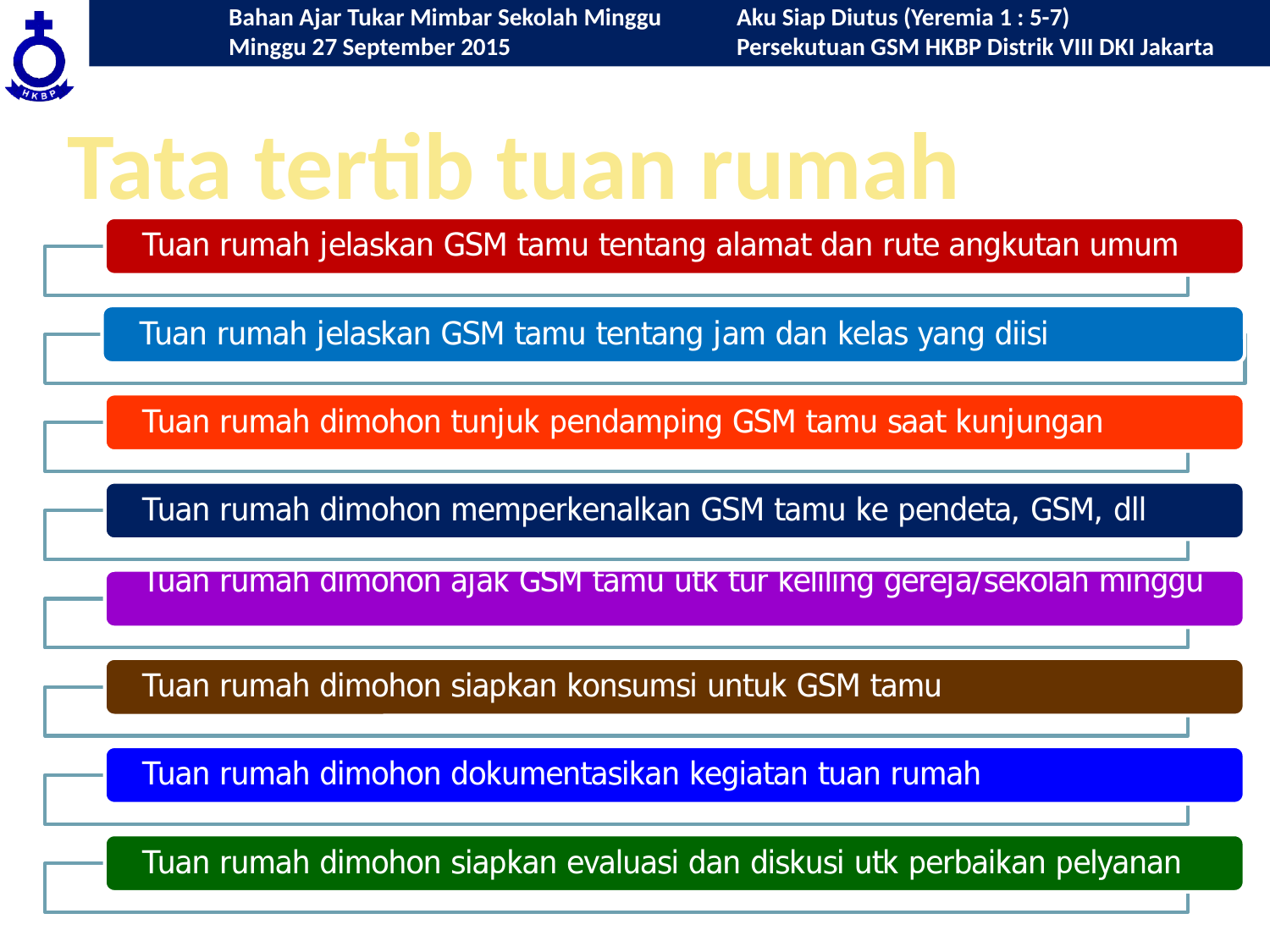

Tata tertib tuan rumah
Tuan rumah jelaskan GSM tamu tentang alamat dan rute angkutan umum
Tuan rumah jelaskan GSM tamu tentang jam dan kelas yang diisi
Tuan rumah dimohon tunjuk pendamping GSM tamu saat kunjungan
Tuan rumah dimohon memperkenalkan GSM tamu ke pendeta, GSM, dll
Tuan rumah dimohon ajak GSM tamu utk tur keliling gereja/sekolah minggu
Tuan rumah dimohon siapkan konsumsi untuk GSM tamu
Tuan rumah dimohon dokumentasikan kegiatan tuan rumah
Tuan rumah dimohon siapkan evaluasi dan diskusi utk perbaikan pelyanan